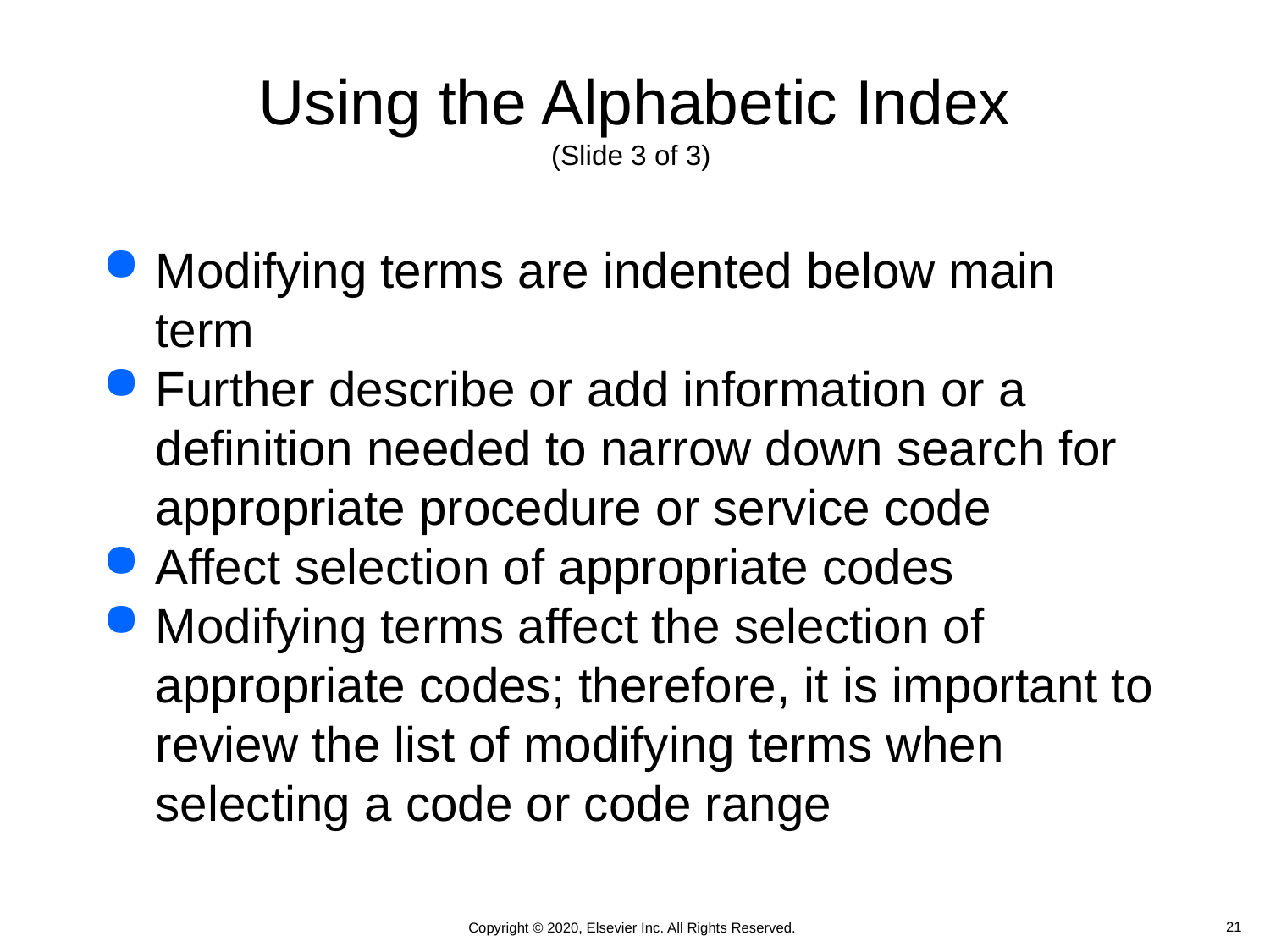

# Using the Alphabetic Index (Slide 3 of 3)
Modifying terms are indented below main term
Further describe or add information or a definition needed to narrow down search for appropriate procedure or service code
Affect selection of appropriate codes
Modifying terms affect the selection of appropriate codes; therefore, it is important to review the list of modifying terms when selecting a code or code range
 21